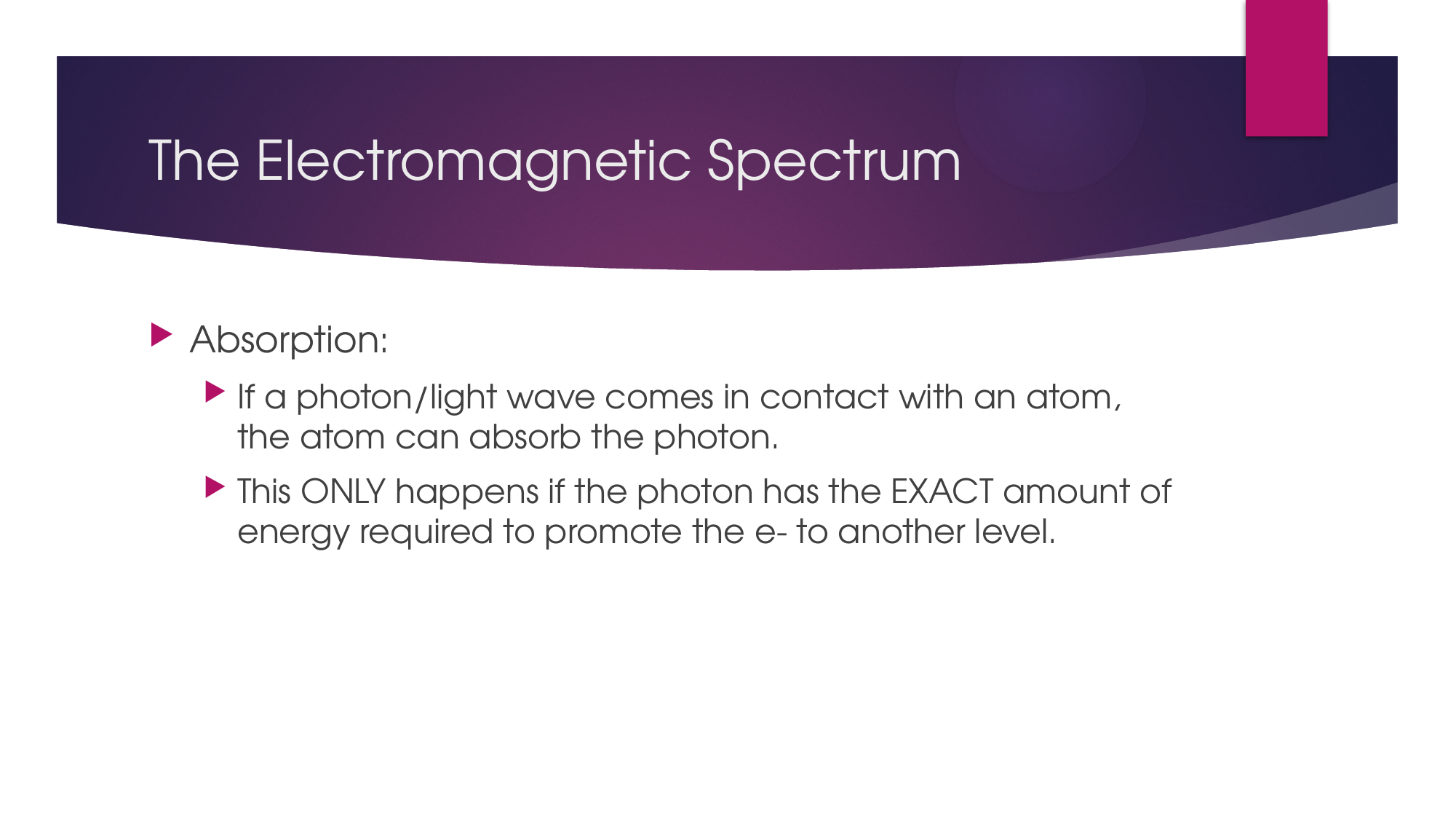

# The Electromagnetic Spectrum
Absorption:
If a photon/light wave comes in contact with an atom, the atom can absorb the photon.
This ONLY happens if the photon has the EXACT amount of energy required to promote the e- to another level.